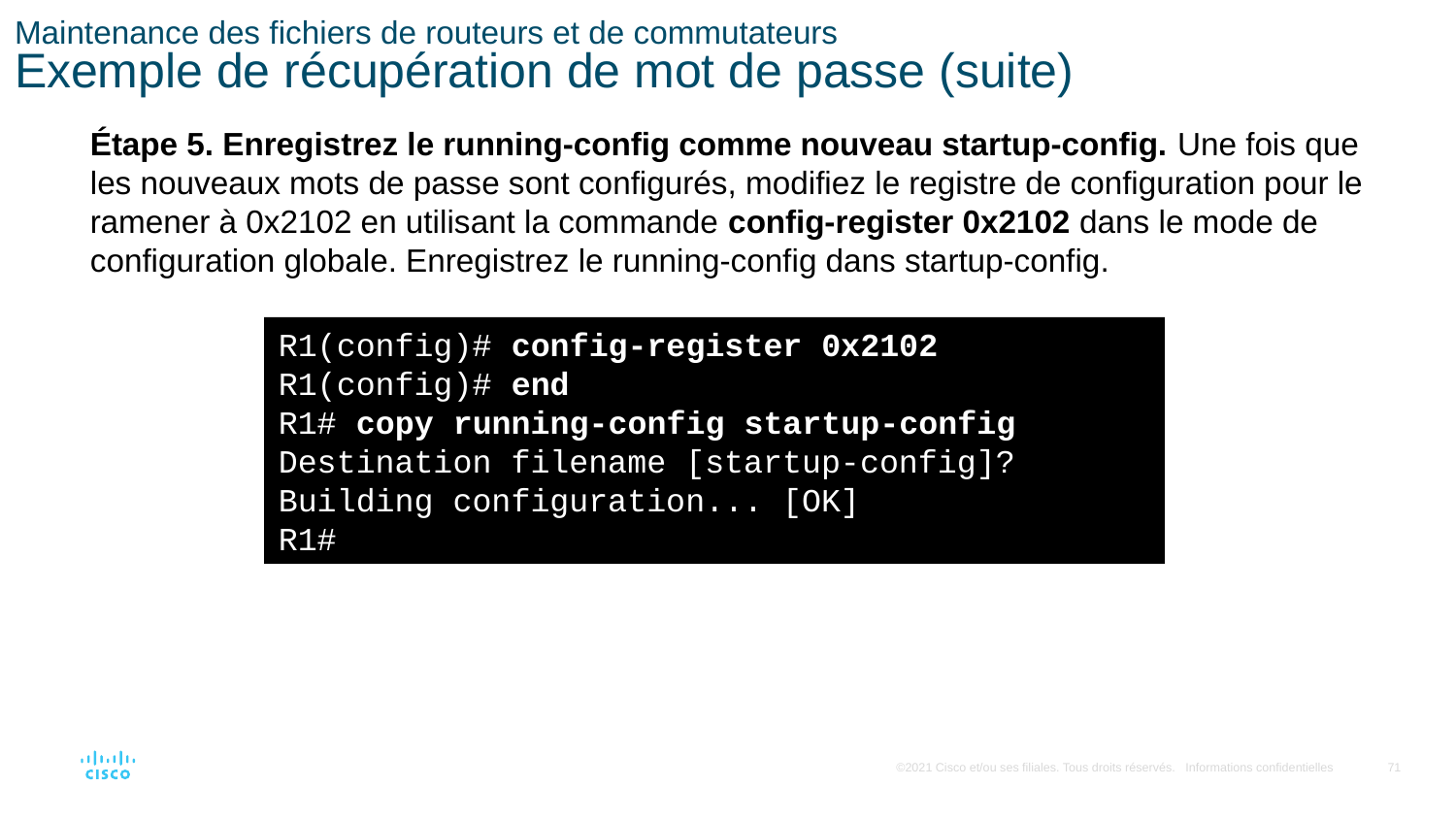

# Maintenance des fichiers de routeurs et de commutateurs Exemple de récupération de mot de passe (suite)
Étape 5. Enregistrez le running-config comme nouveau startup-config. Une fois que les nouveaux mots de passe sont configurés, modifiez le registre de configuration pour le ramener à 0x2102 en utilisant la commande config-register 0x2102 dans le mode de configuration globale. Enregistrez le running-config dans startup-config.

R1(config)# config-register 0x2102
R1(config)# end
R1# copy running-config startup-config
Destination filename [startup-config]? Building configuration... [OK]
R1#